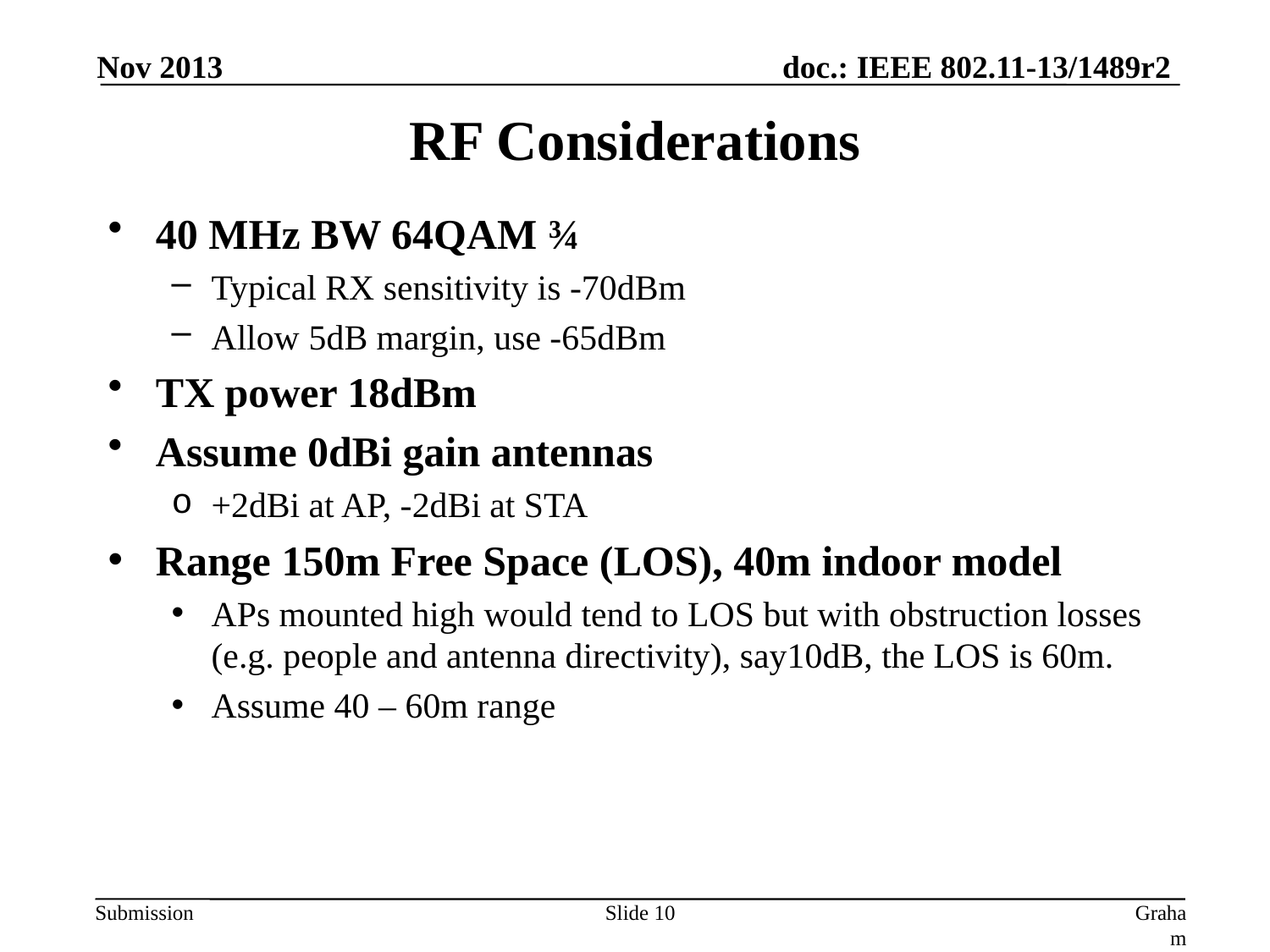

Nov 2013
# RF Considerations
40 MHz BW 64QAM ¾
Typical RX sensitivity is -70dBm
Allow 5dB margin, use -65dBm
TX power 18dBm
Assume 0dBi gain antennas
+2dBi at AP, -2dBi at STA
Range 150m Free Space (LOS), 40m indoor model
APs mounted high would tend to LOS but with obstruction losses (e.g. people and antenna directivity), say10dB, the LOS is 60m.
Assume 40 – 60m range

Slide 10
Graham Smith, DSP Group